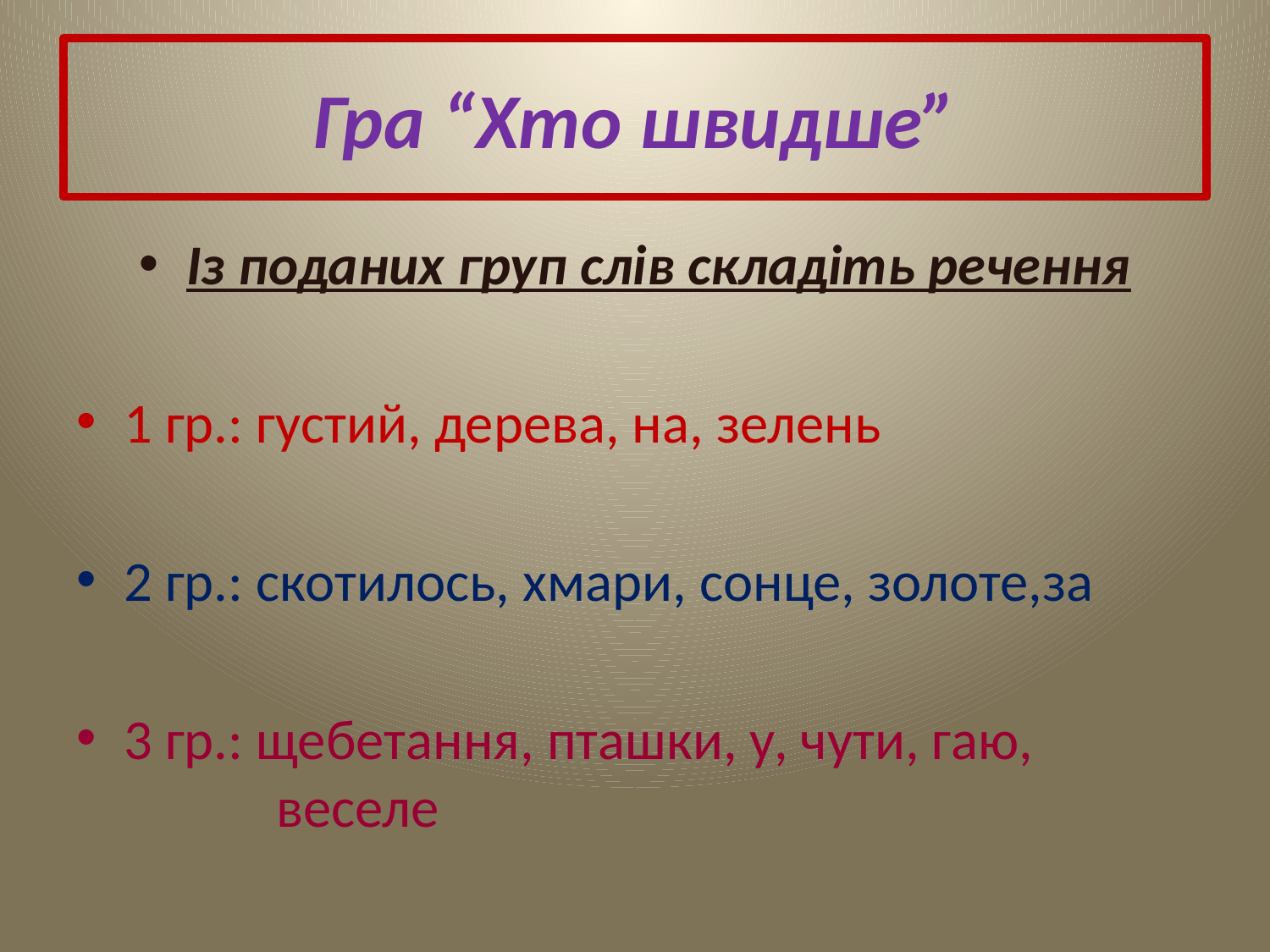

# Гра “Хто швидше”
Із поданих груп слів складіть речення

1 гр.: густий, дерева, на, зелень

2 гр.: скотилось, хмари, сонце, золоте,за

3 гр.: щебетання, пташки, у, чути, гаю,                         веселе